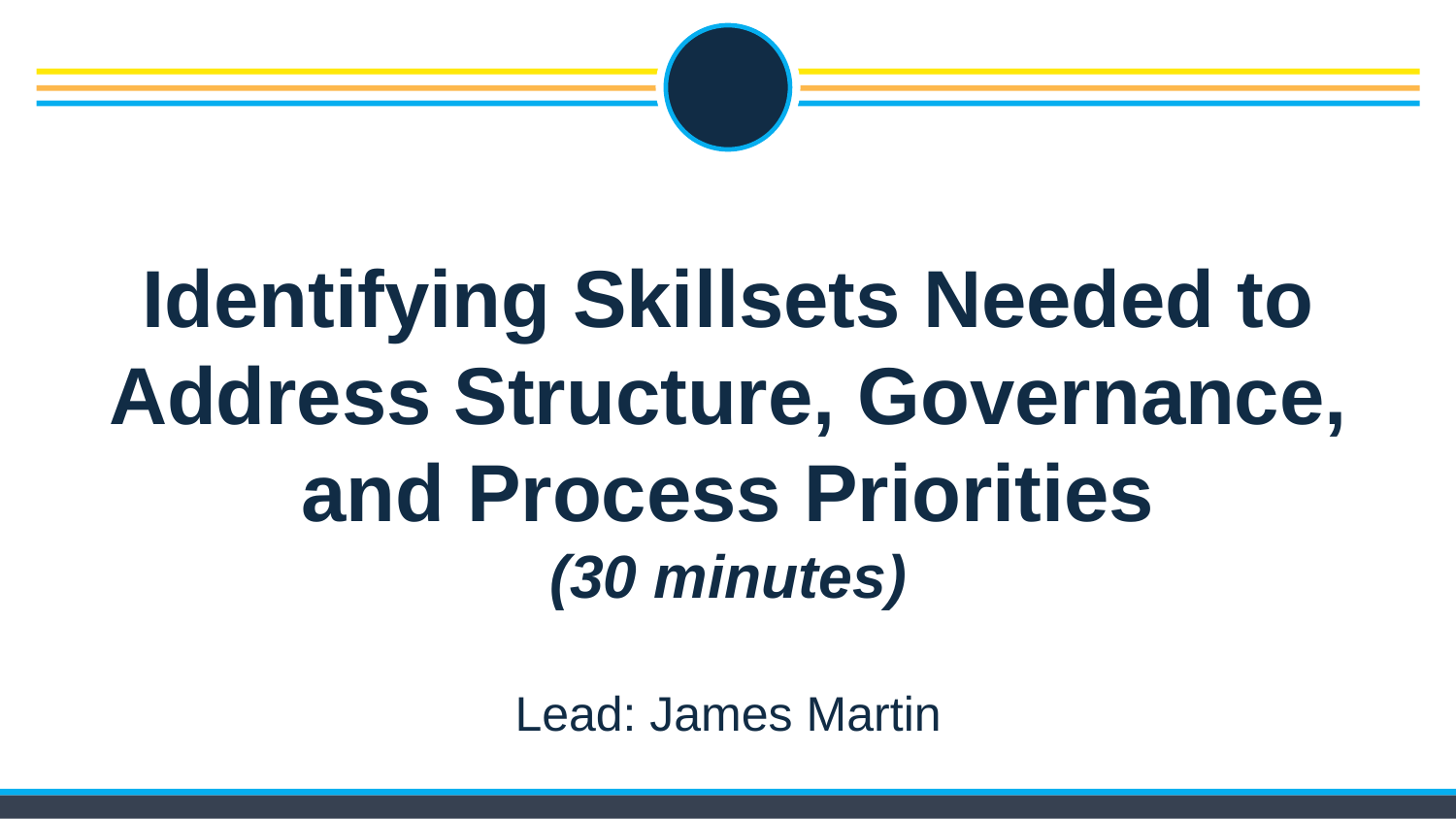

# Identifying Skillsets Needed to Address Structure, Governance, and Process Priorities (30 minutes) Lead: James Martin